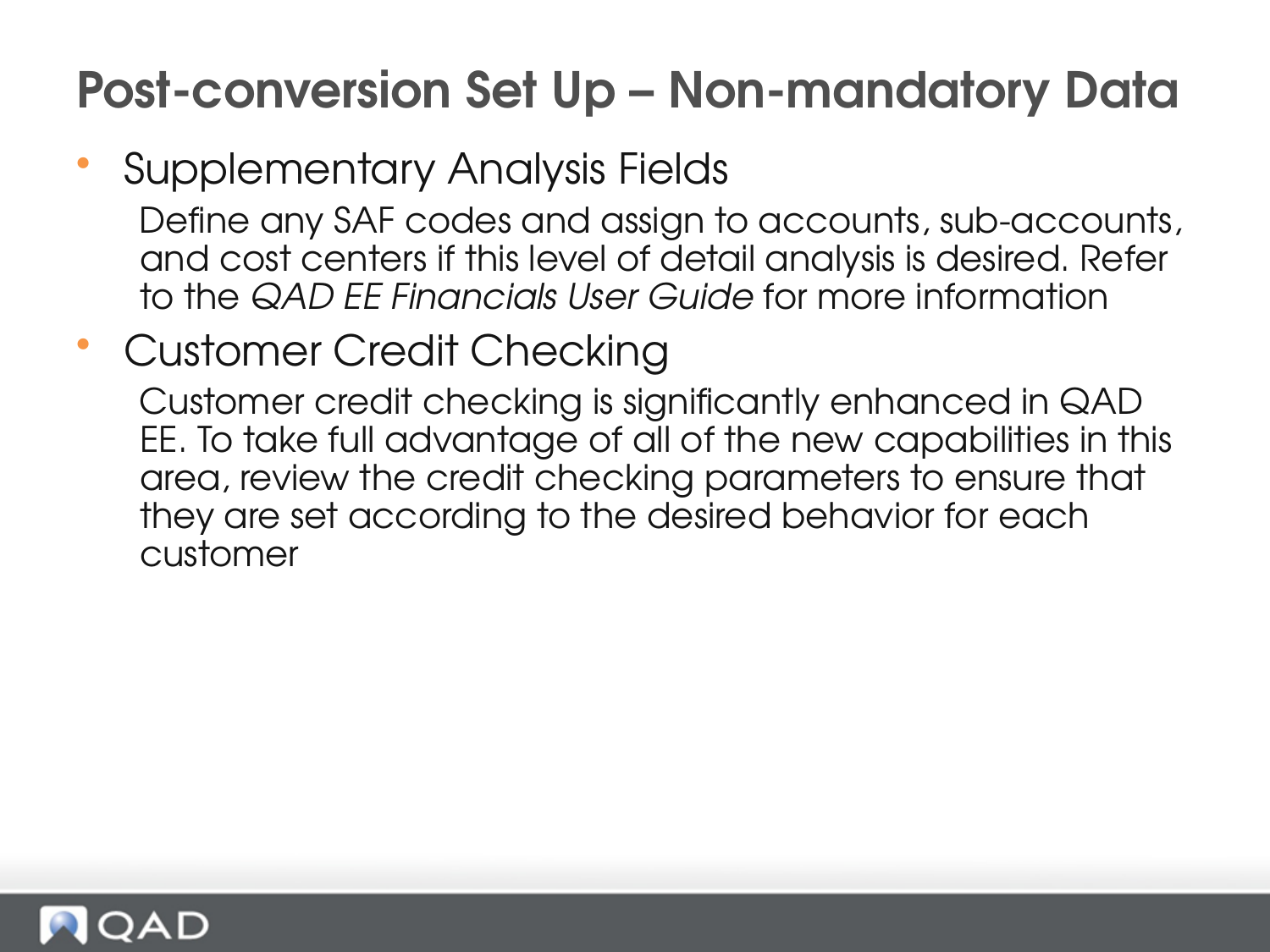

# Post-conversion Set Up – Non-mandatory Data

Supplementary Analysis Fields
Define any SAF codes and assign to accounts, sub-accounts, and cost centers if this level of detail analysis is desired. Refer to the QAD EE Financials User Guide for more information
Customer Credit Checking
Customer credit checking is significantly enhanced in QAD EE. To take full advantage of all of the new capabilities in this area, review the credit checking parameters to ensure that they are set according to the desired behavior for each customer